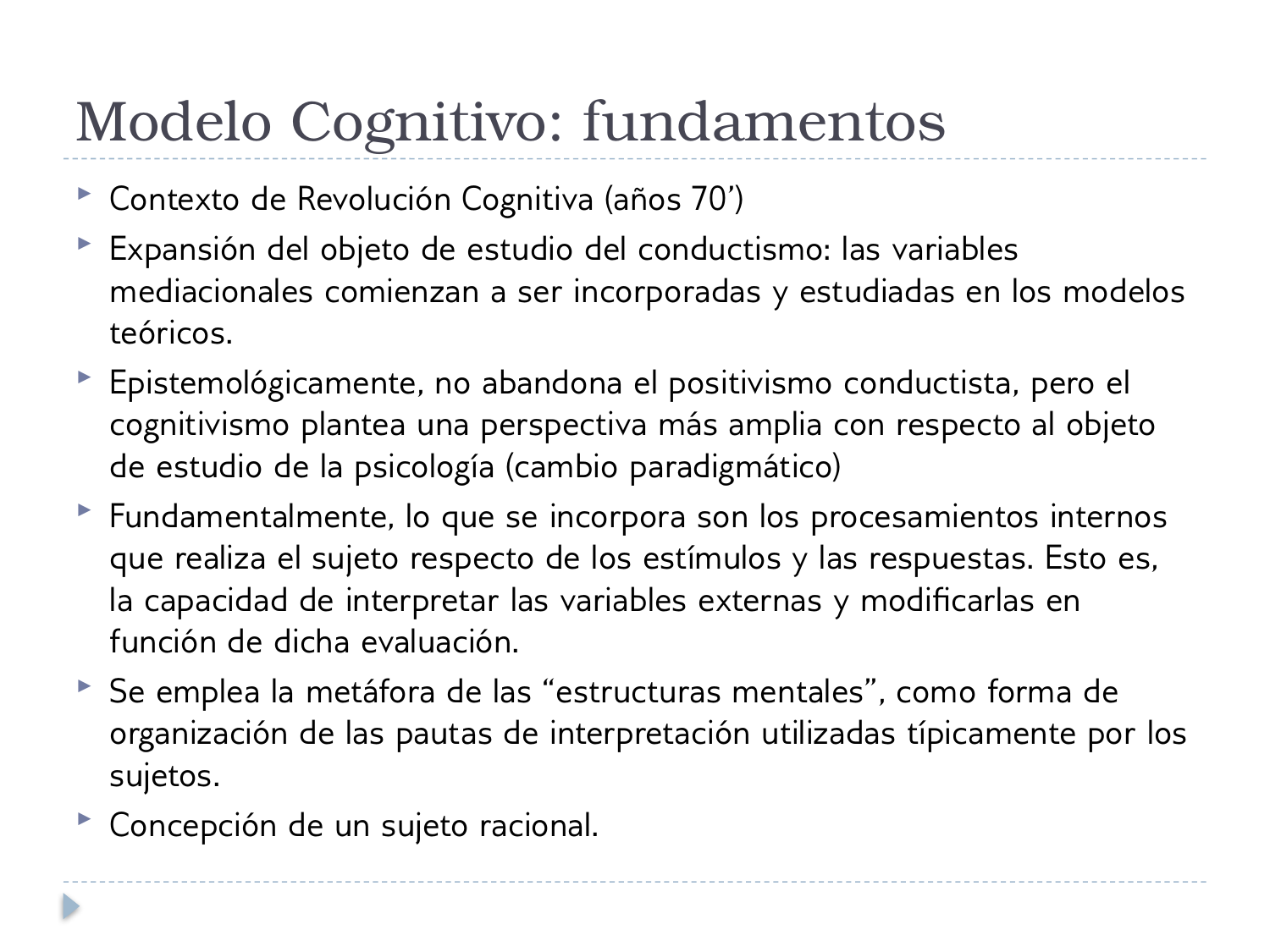

# Modelo Cognitivo: fundamentos
Contexto de Revolución Cognitiva (años 70’)
Expansión del objeto de estudio del conductismo: las variables mediacionales comienzan a ser incorporadas y estudiadas en los modelos teóricos.
Epistemológicamente, no abandona el positivismo conductista, pero el cognitivismo plantea una perspectiva más amplia con respecto al objeto de estudio de la psicología (cambio paradigmático)
Fundamentalmente, lo que se incorpora son los procesamientos internos que realiza el sujeto respecto de los estímulos y las respuestas. Esto es, la capacidad de interpretar las variables externas y modificarlas en función de dicha evaluación.
Se emplea la metáfora de las “estructuras mentales”, como forma de organización de las pautas de interpretación utilizadas típicamente por los sujetos.
Concepción de un sujeto racional.